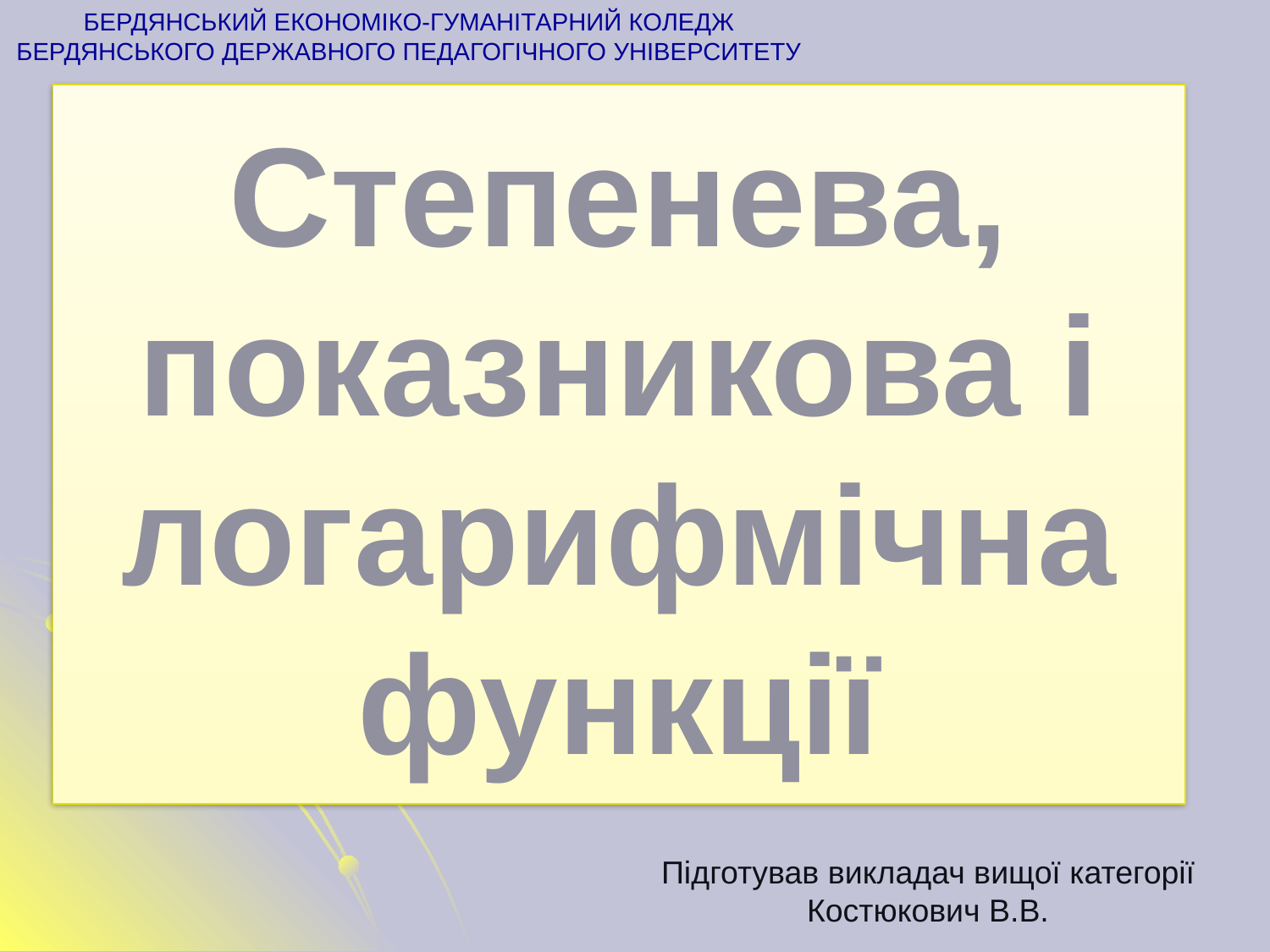

БЕРДЯНСЬКИЙ ЕКОНОМІКО-ГУМАНІТАРНИЙ КОЛЕДЖ
БЕРДЯНСЬКОГО ДЕРЖАВНОГО ПЕДАГОГІЧНОГО УНІВЕРСИТЕТУ
# Степенева, показникова і логарифмічна функції
Підготував викладач вищої категорії
Костюкович В.В.